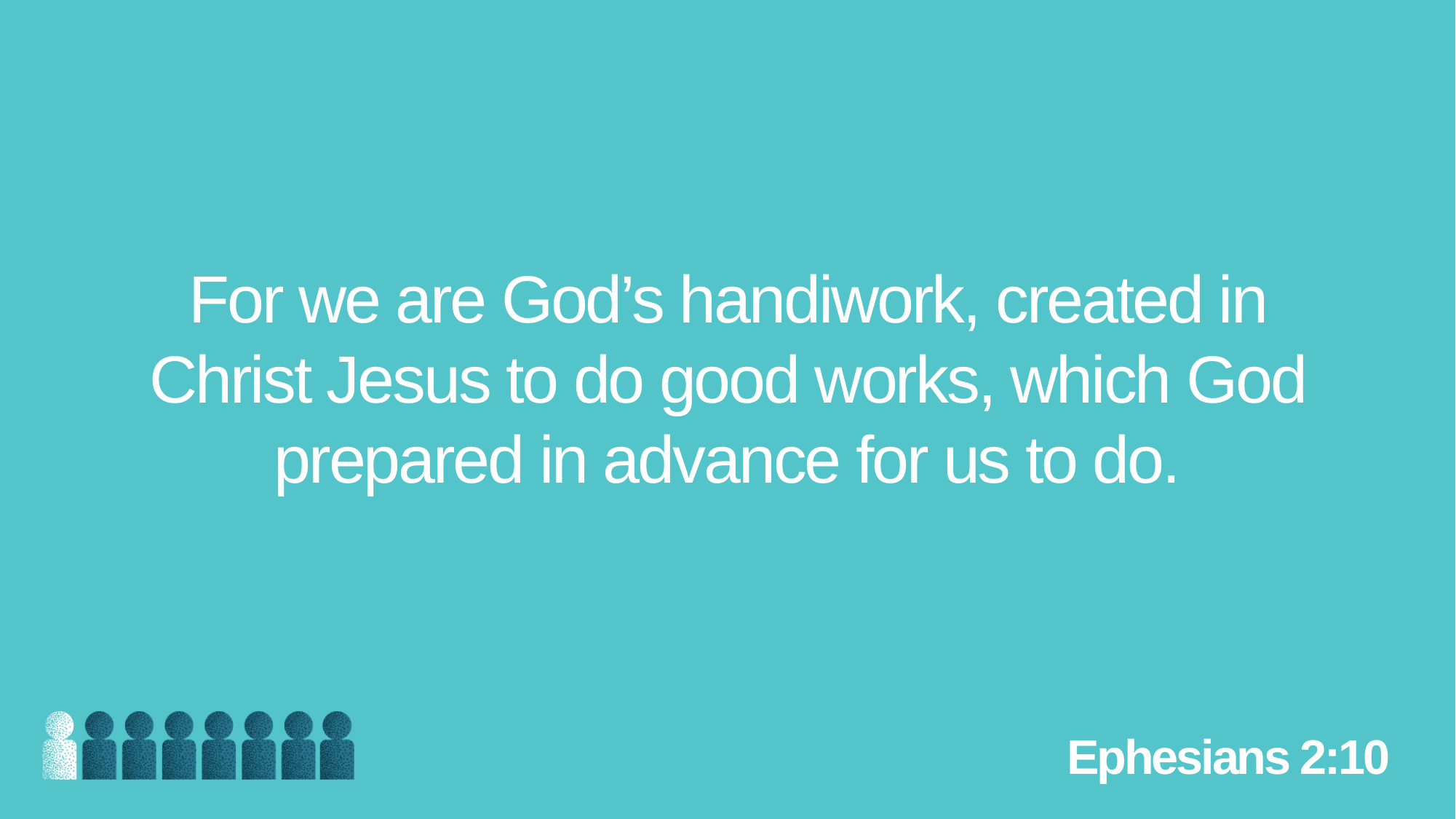

For we are God’s handiwork, created in Christ Jesus to do good works, which God prepared in advance for us to do.
Ephesians 2:10